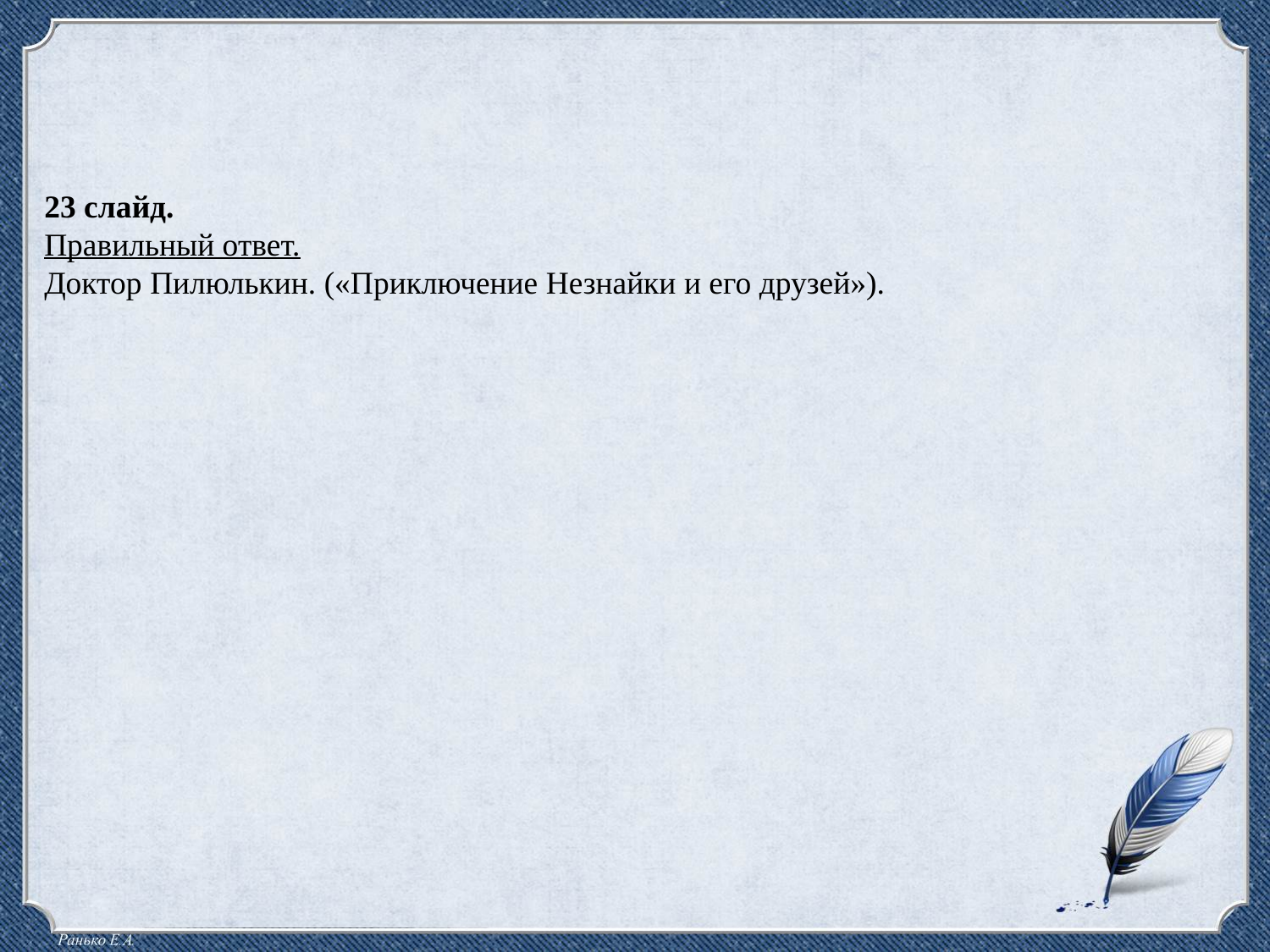

23 слайд.
Правильный ответ.
Доктор Пилюлькин. («Приключение Незнайки и его друзей»).